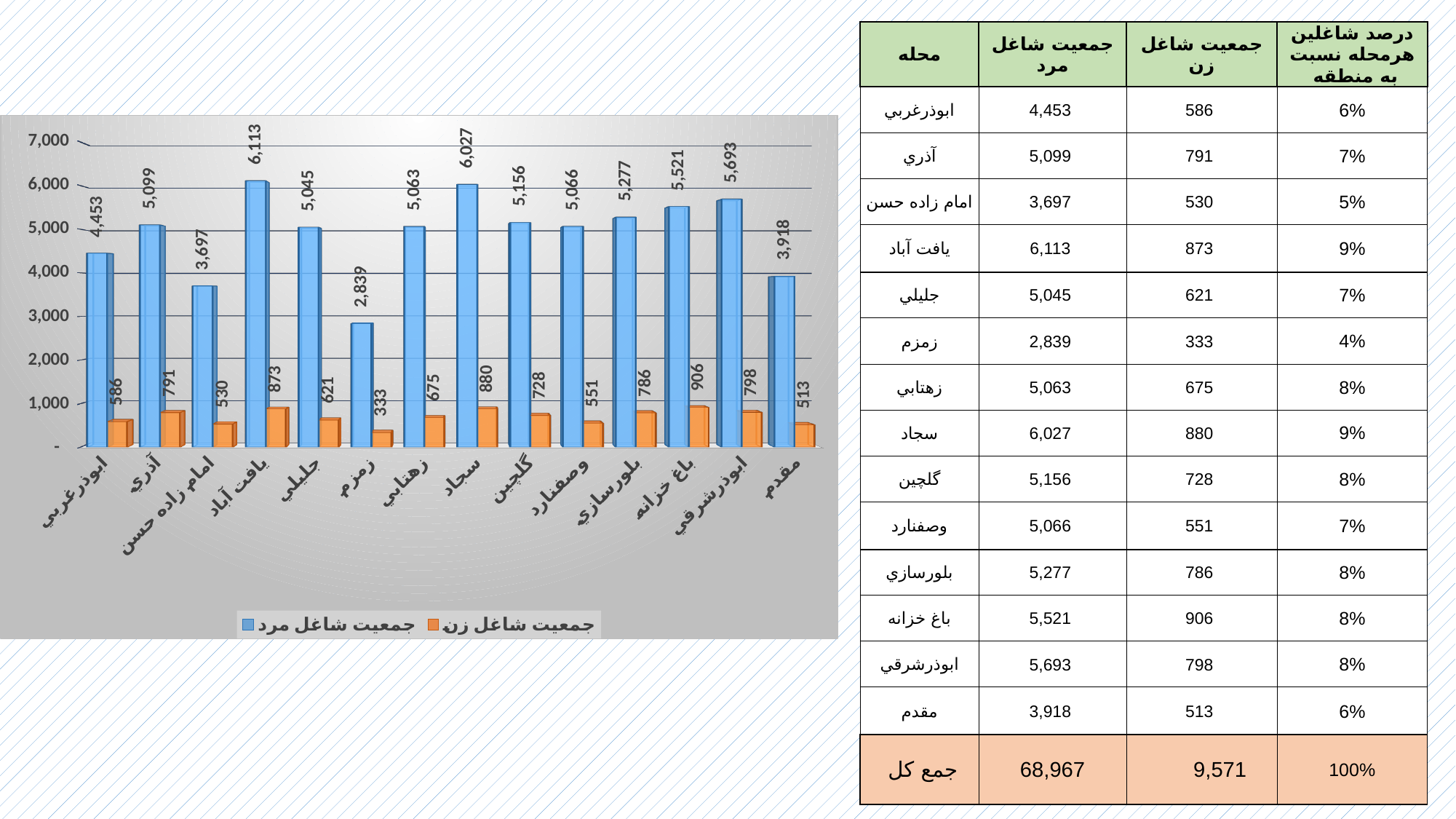

| محله | جمعیت شاغل مرد | جمعیت شاغل زن | درصد شاغلین هرمحله نسبت به منطقه |
| --- | --- | --- | --- |
| ابوذرغربي | 4,453 | 586 | 6% |
| آذري | 5,099 | 791 | 7% |
| امام زاده حسن | 3,697 | 530 | 5% |
| يافت آباد | 6,113 | 873 | 9% |
| جليلي | 5,045 | 621 | 7% |
| زمزم | 2,839 | 333 | 4% |
| زهتابي | 5,063 | 675 | 8% |
| سجاد | 6,027 | 880 | 9% |
| گلچين | 5,156 | 728 | 8% |
| وصفنارد | 5,066 | 551 | 7% |
| بلورسازي | 5,277 | 786 | 8% |
| باغ خزانه | 5,521 | 906 | 8% |
| ابوذرشرقي | 5,693 | 798 | 8% |
| مقدم | 3,918 | 513 | 6% |
| جمع کل | 68,967 | 9,571 | 100% |

[unsupported chart]